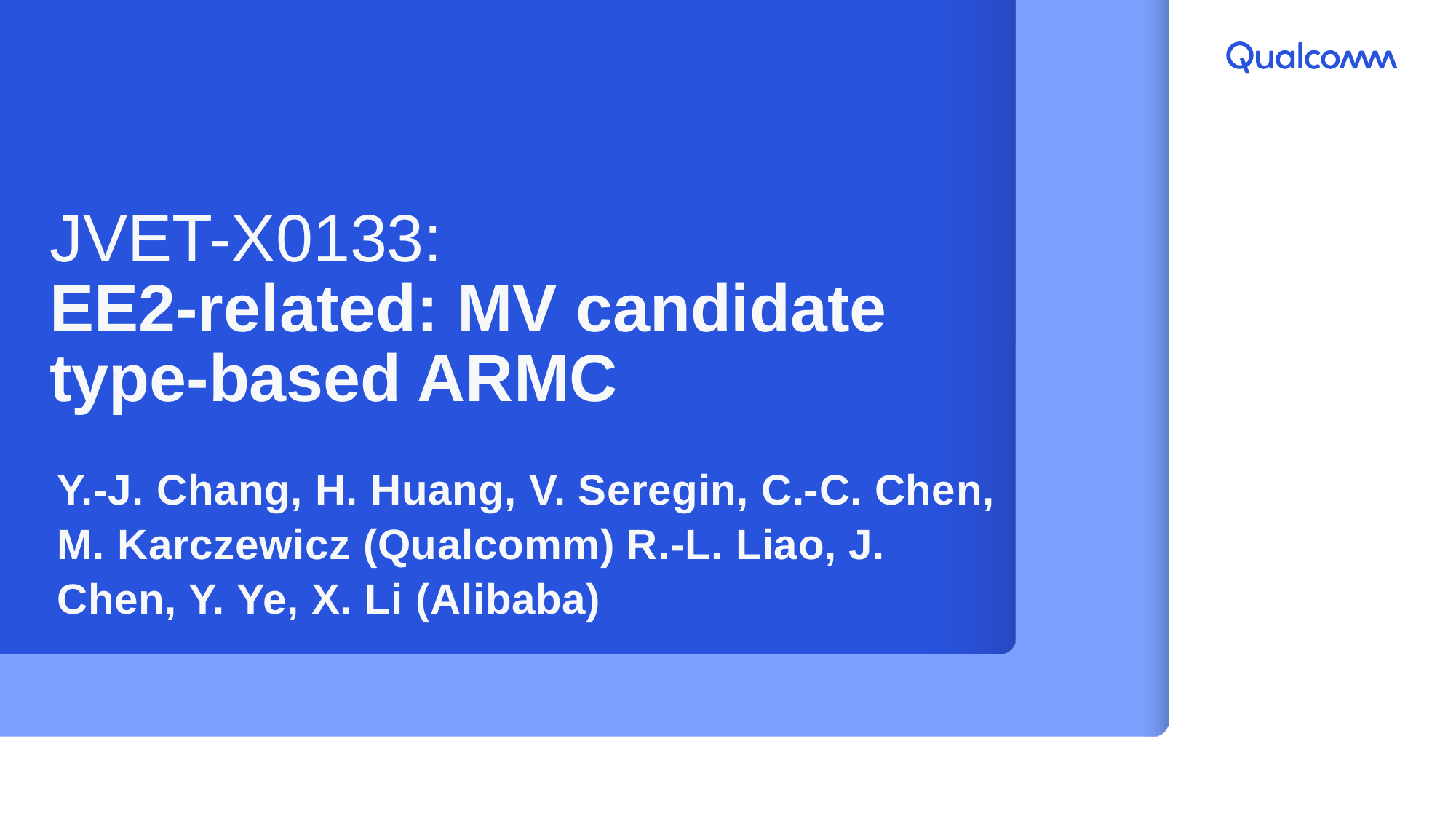

# JVET-X0133: EE2-related: MV candidate type-based ARMC
Y.-J. Chang, H. Huang, V. Seregin, C.-C. Chen, M. Karczewicz (Qualcomm) R.-L. Liao, J. Chen, Y. Ye, X. Li (Alibaba)